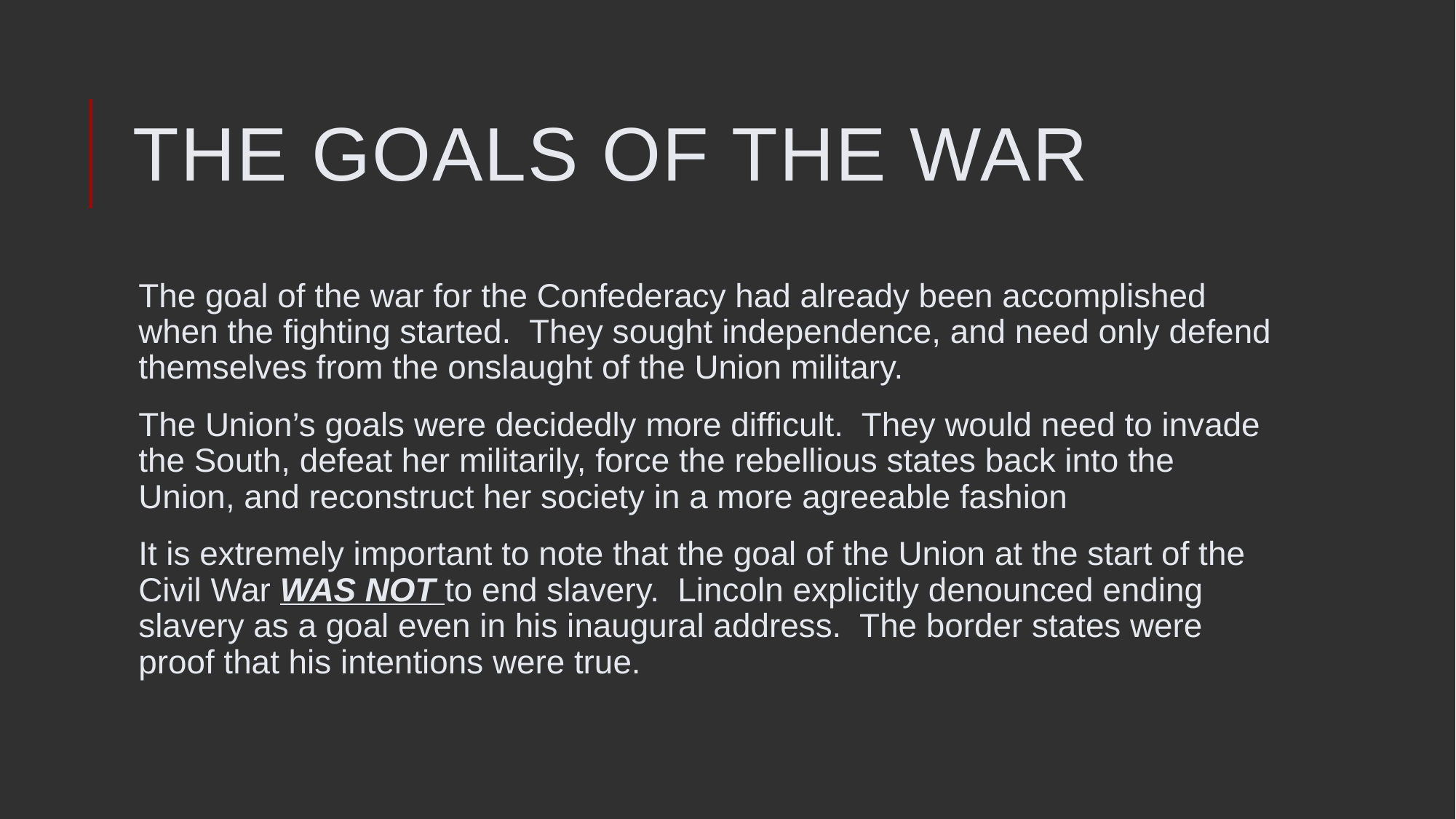

# The goals of the war
The goal of the war for the Confederacy had already been accomplished when the fighting started.  They sought independence, and need only defend themselves from the onslaught of the Union military.
The Union’s goals were decidedly more difficult.  They would need to invade the South, defeat her militarily, force the rebellious states back into the Union, and reconstruct her society in a more agreeable fashion
It is extremely important to note that the goal of the Union at the start of the Civil War WAS NOT to end slavery.  Lincoln explicitly denounced ending slavery as a goal even in his inaugural address.  The border states were proof that his intentions were true.